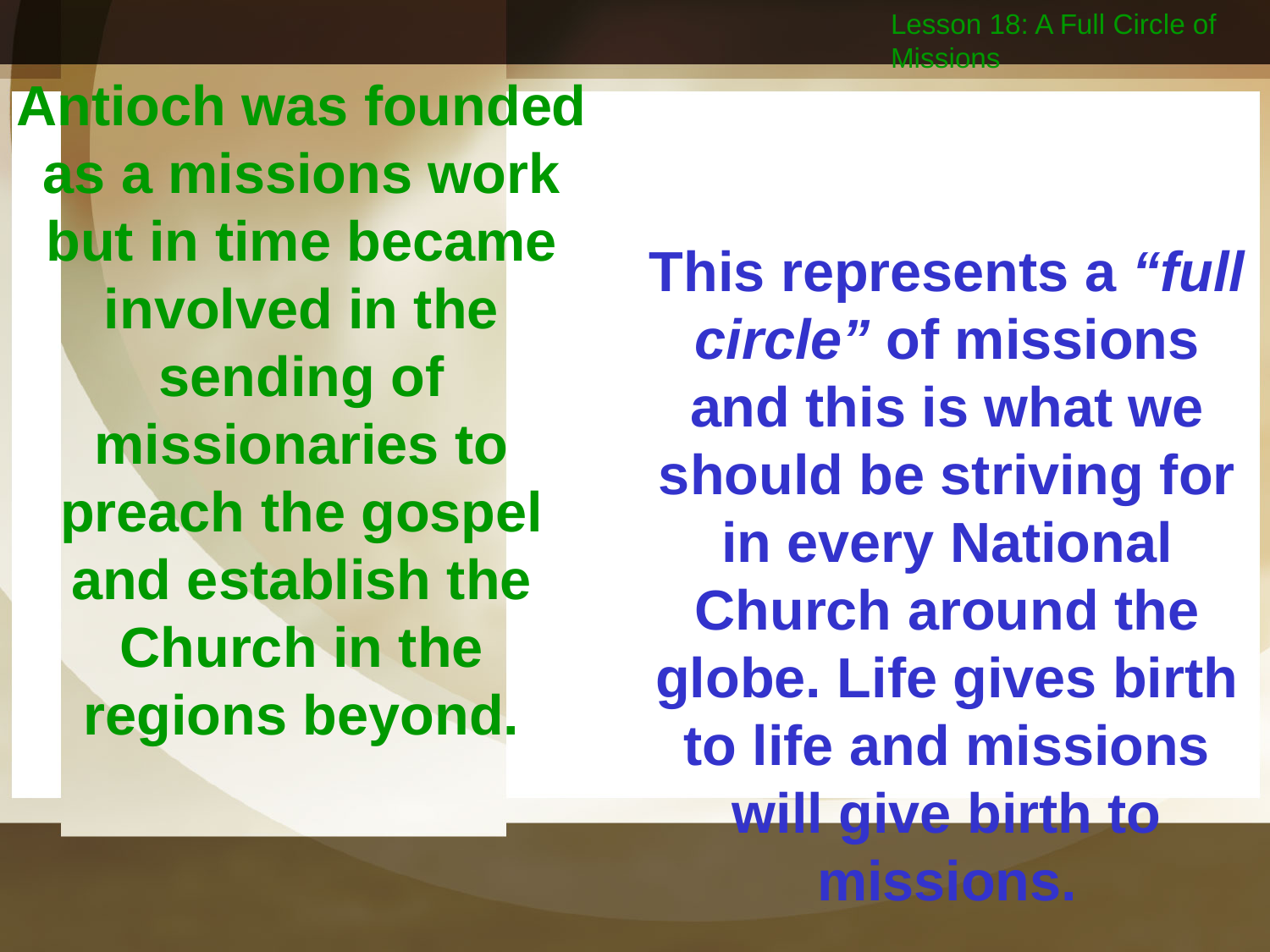

Lesson 18: A Full Circle of Missions
Antioch was founded as a missions work but in time became involved in the sending of missionaries to preach the gospel and establish the Church in the regions beyond.
This represents a “full circle” of missions and this is what we should be striving for in every National Church around the globe. Life gives birth to life and missions will give birth to missions.